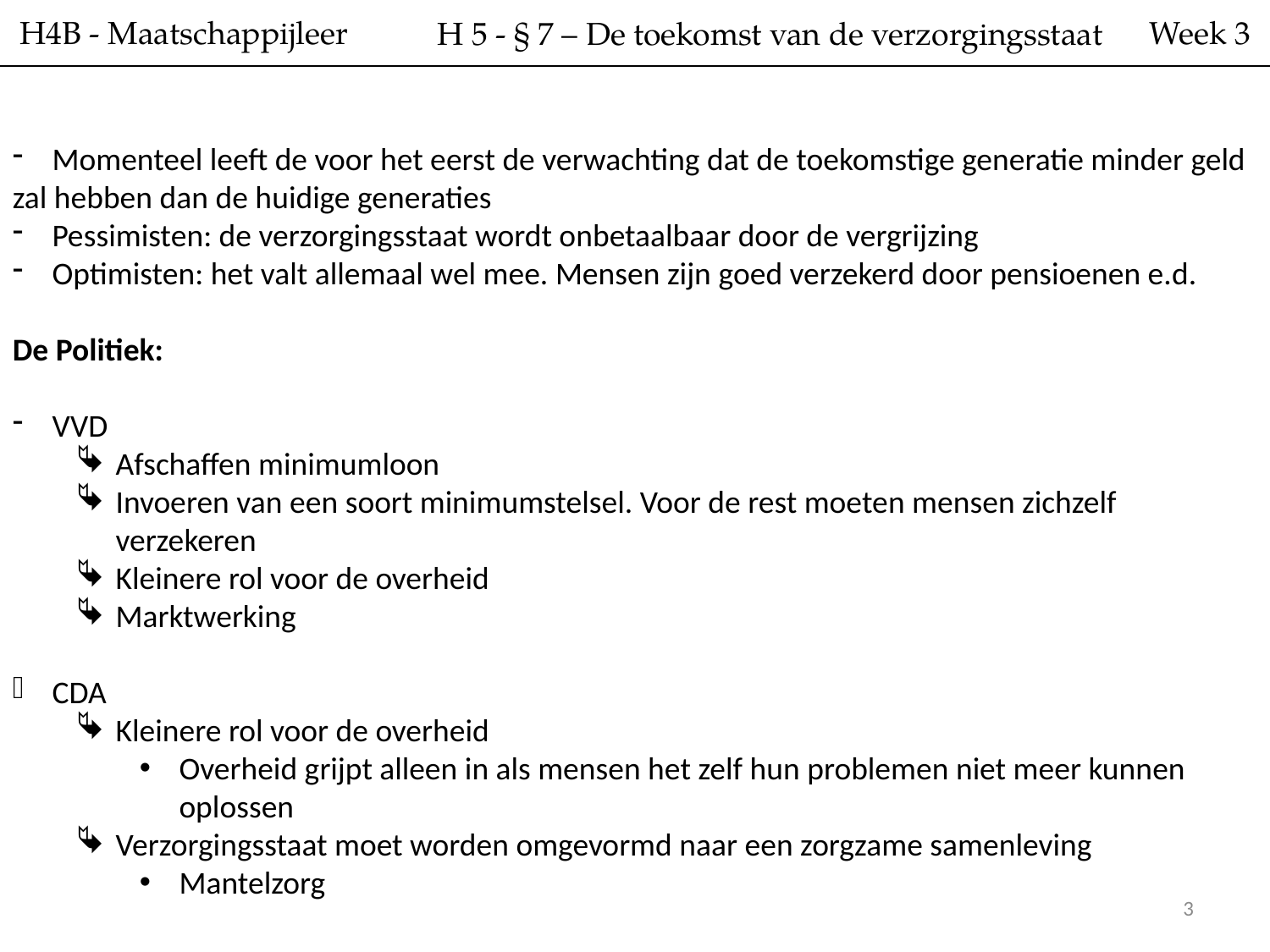

H4B - Maatschappijleer
Week 3
H 5 - § 7 – De toekomst van de verzorgingsstaat
Momenteel leeft de voor het eerst de verwachting dat de toekomstige generatie minder geld
zal hebben dan de huidige generaties
Pessimisten: de verzorgingsstaat wordt onbetaalbaar door de vergrijzing
Optimisten: het valt allemaal wel mee. Mensen zijn goed verzekerd door pensioenen e.d.

De Politiek:

VVD
Afschaffen minimumloon
Invoeren van een soort minimumstelsel. Voor de rest moeten mensen zichzelf verzekeren
Kleinere rol voor de overheid
Marktwerking

CDA
Kleinere rol voor de overheid
Overheid grijpt alleen in als mensen het zelf hun problemen niet meer kunnen oplossen
Verzorgingsstaat moet worden omgevormd naar een zorgzame samenleving
Mantelzorg

3